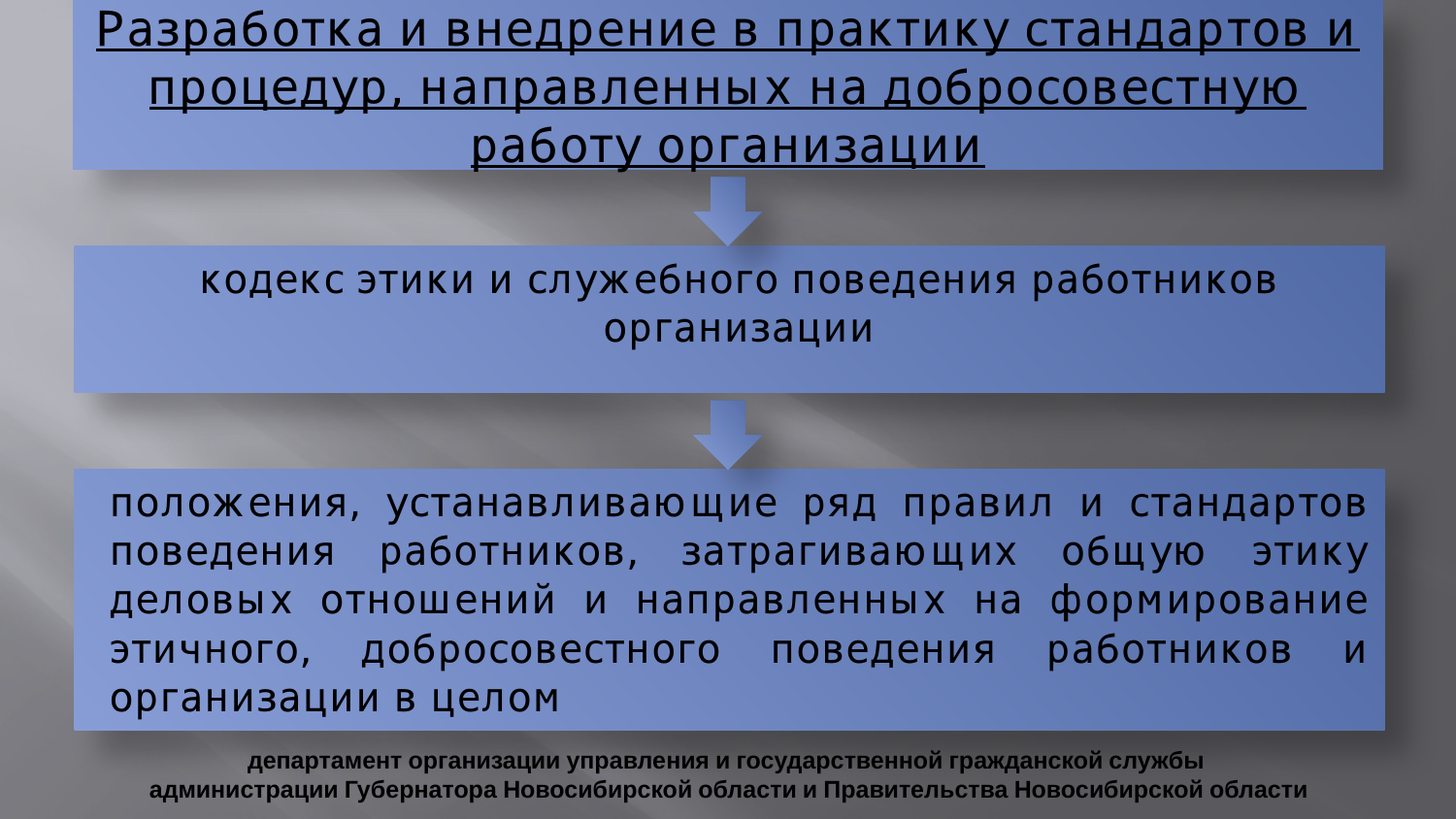

# Разработка и внедрение в практику стандартов и процедур, направленных на добросовестную работу организации

кодекс этики и служебного поведения работников организации

положения, устанавливающие ряд правил и стандартов поведения работников, затрагивающих общую этику деловых отношений и направленных на формирование этичного, добросовестного поведения работников и организации в целом
департамент организации управления и государственной гражданской службы
администрации Губернатора Новосибирской области и Правительства Новосибирской области